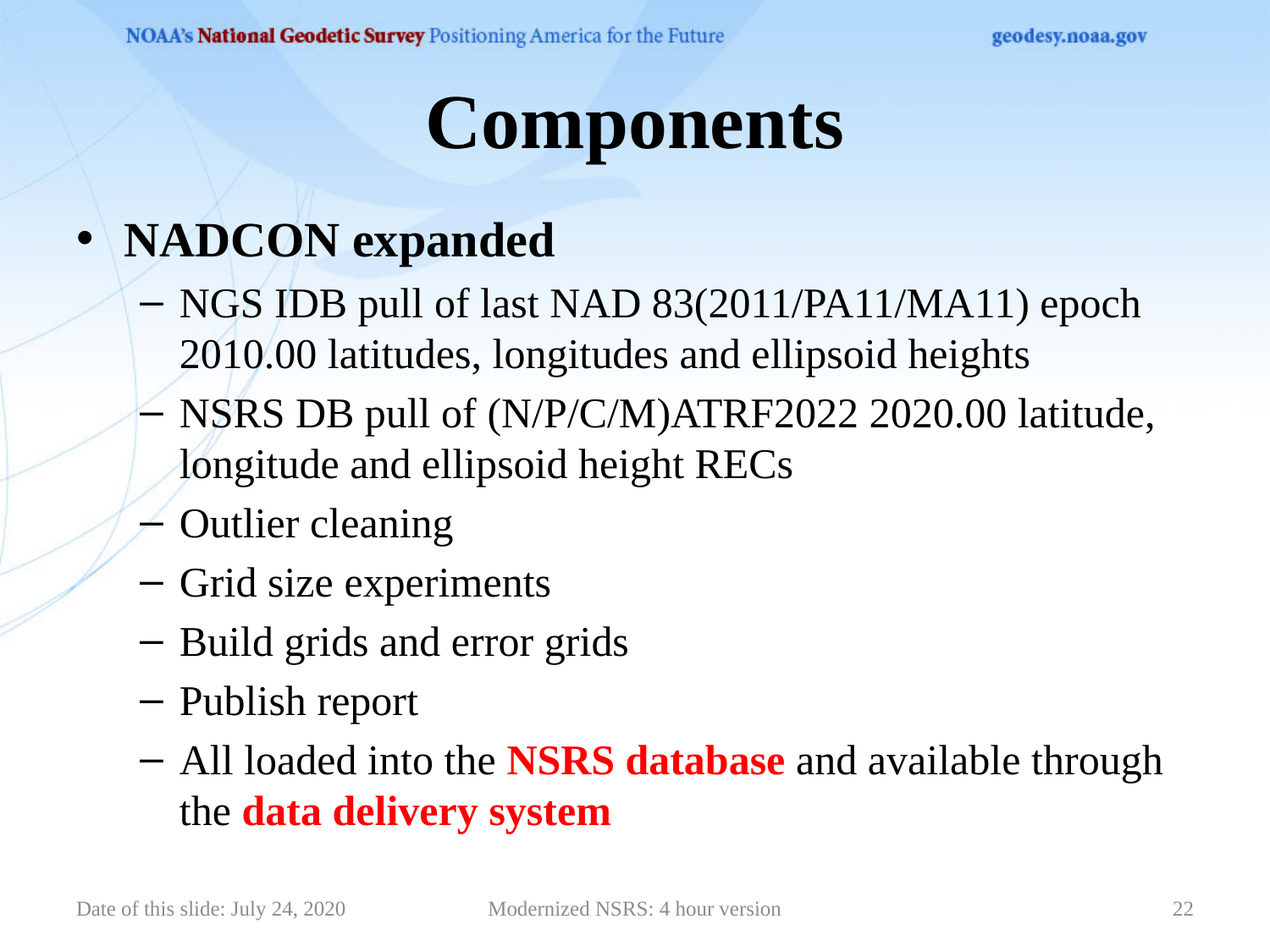

# Components
NADCON expanded
NGS IDB pull of last NAD 83(2011/PA11/MA11) epoch 2010.00 latitudes, longitudes and ellipsoid heights
NSRS DB pull of (N/P/C/M)ATRF2022 2020.00 latitude, longitude and ellipsoid height RECs
Outlier cleaning
Grid size experiments
Build grids and error grids
Publish report
All loaded into the NSRS database and available through the data delivery system
Date of this slide: July 24, 2020
Modernized NSRS: 4 hour version
22